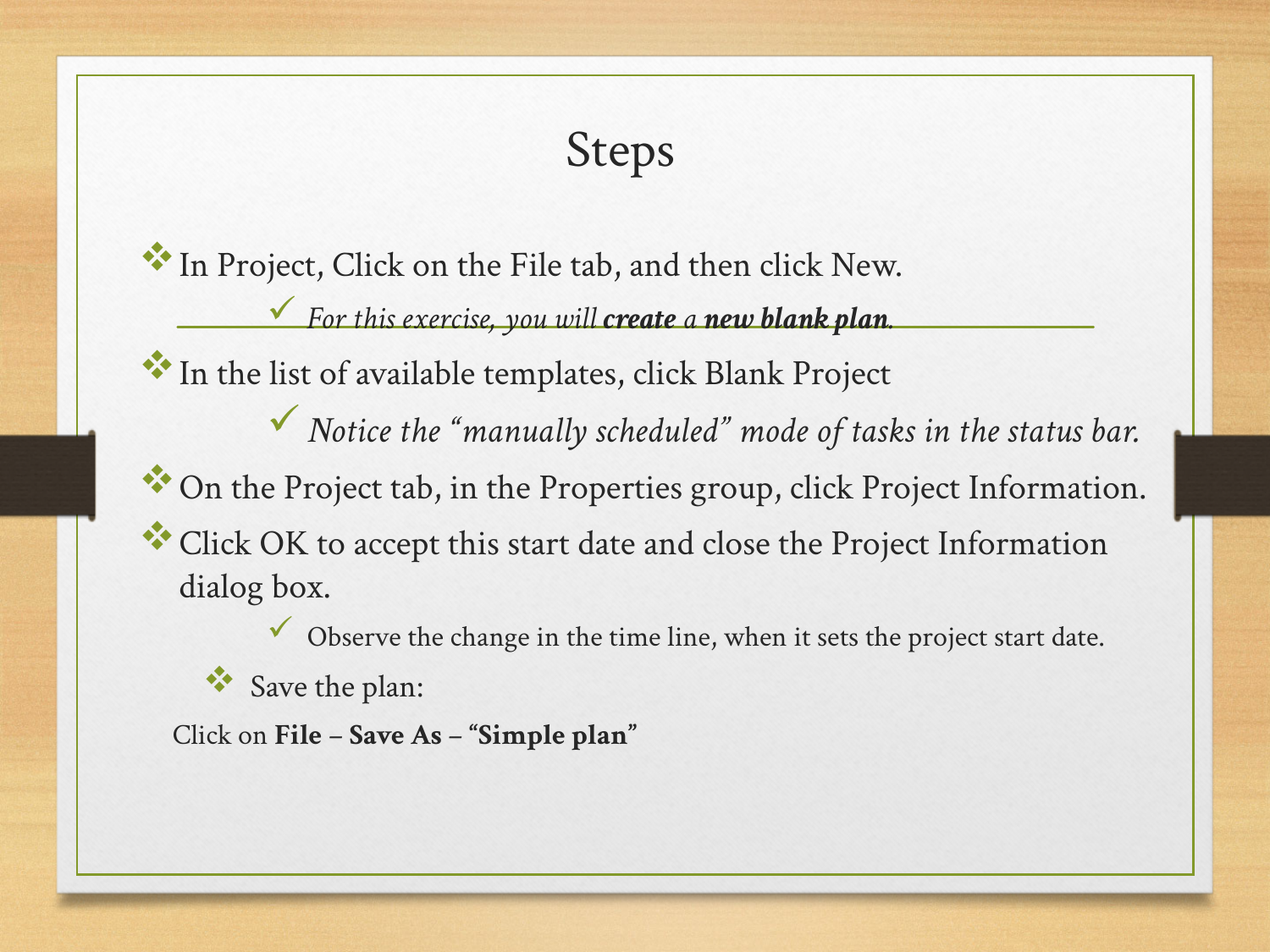

# Steps

In Project, Click on the File tab, and then click New.
For this exercise, you will create a new blank plan.
In the list of available templates, click Blank Project
Notice the “manually scheduled” mode of tasks in the status bar.
On the Project tab, in the Properties group, click Project Information.
Click OK to accept this start date and close the Project Information dialog box.
Observe the change in the time line, when it sets the project start date.
 Save the plan:
	Click on File – Save As – “Simple plan”